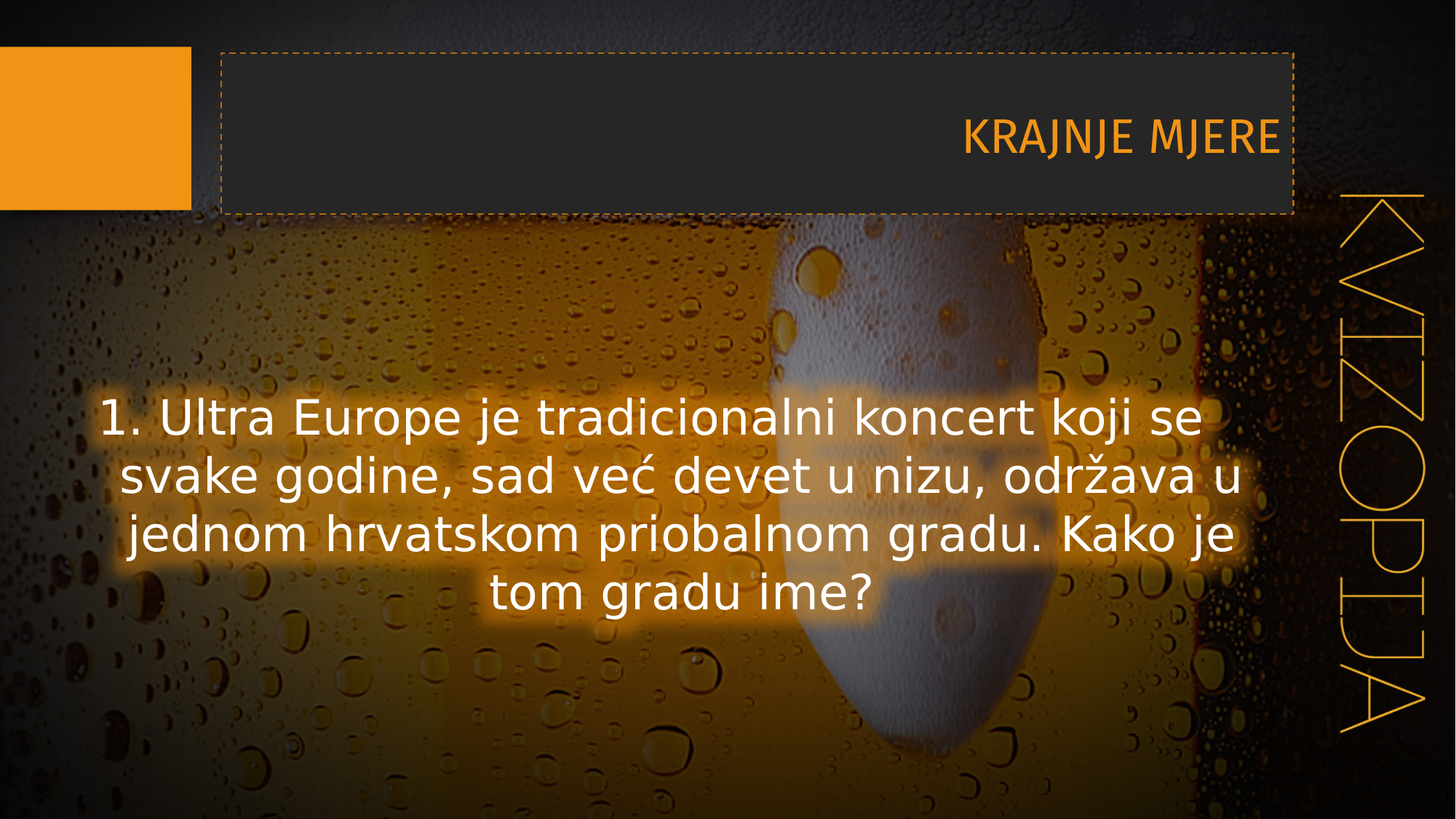

KRAJNJE MJERE

Ultra Europe je tradicionalni koncert koji se svake godine, sad već devet u nizu, održava u jednom hrvatskom priobalnom gradu. Kako je tom gradu ime?